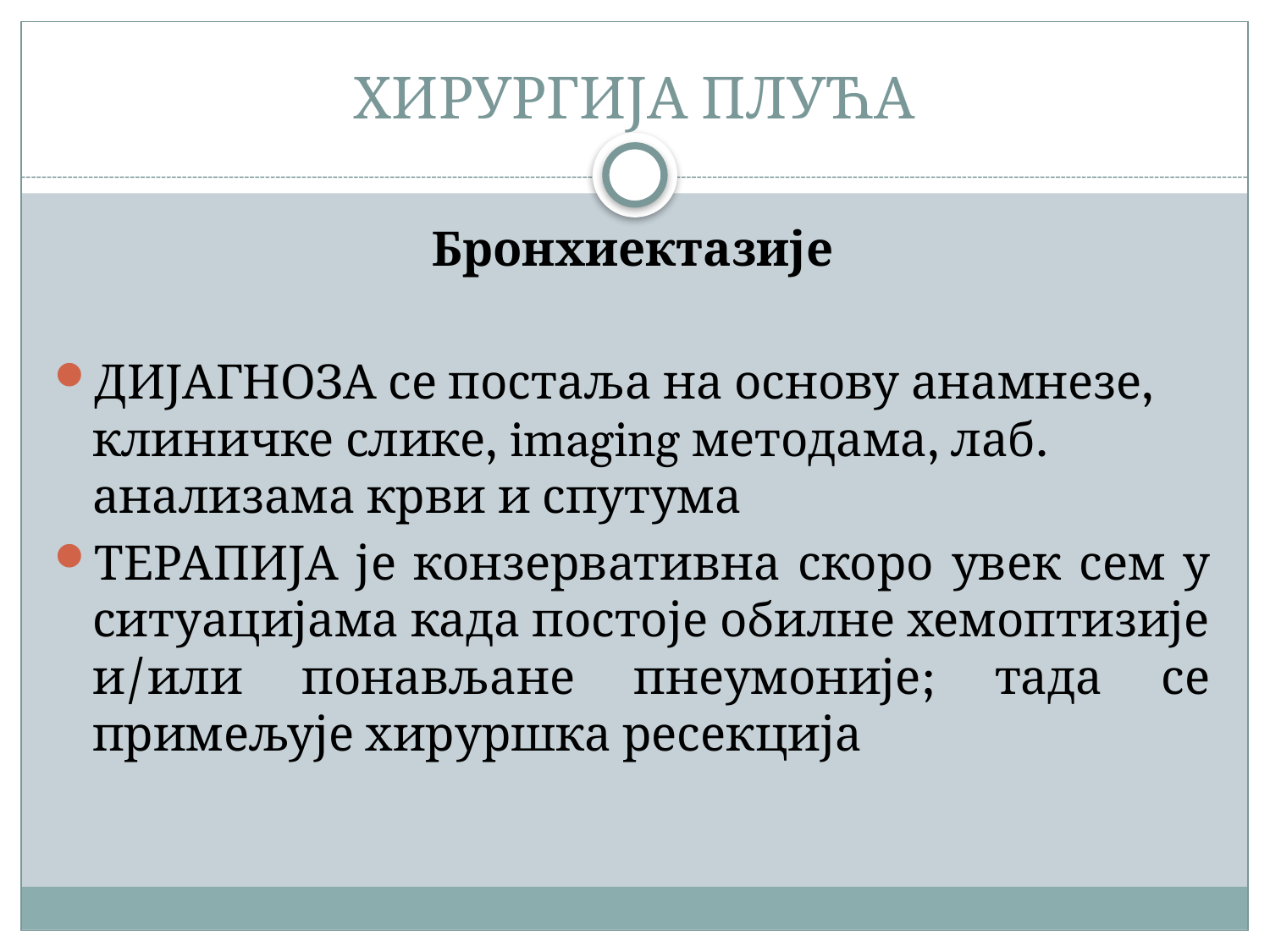

# ХИРУРГИЈА ПЛУЋА
Бронхиектазије

ДИЈАГНОЗА се постаља на основу анамнезе, клиничке слике, imaging методама, лаб. анализама крви и спутума
ТЕРАПИЈА је конзервативна скоро увек сем у ситуацијама када постоје обилне хемоптизије и/или понављане пнеумоније; тада се примељује хируршка ресекција